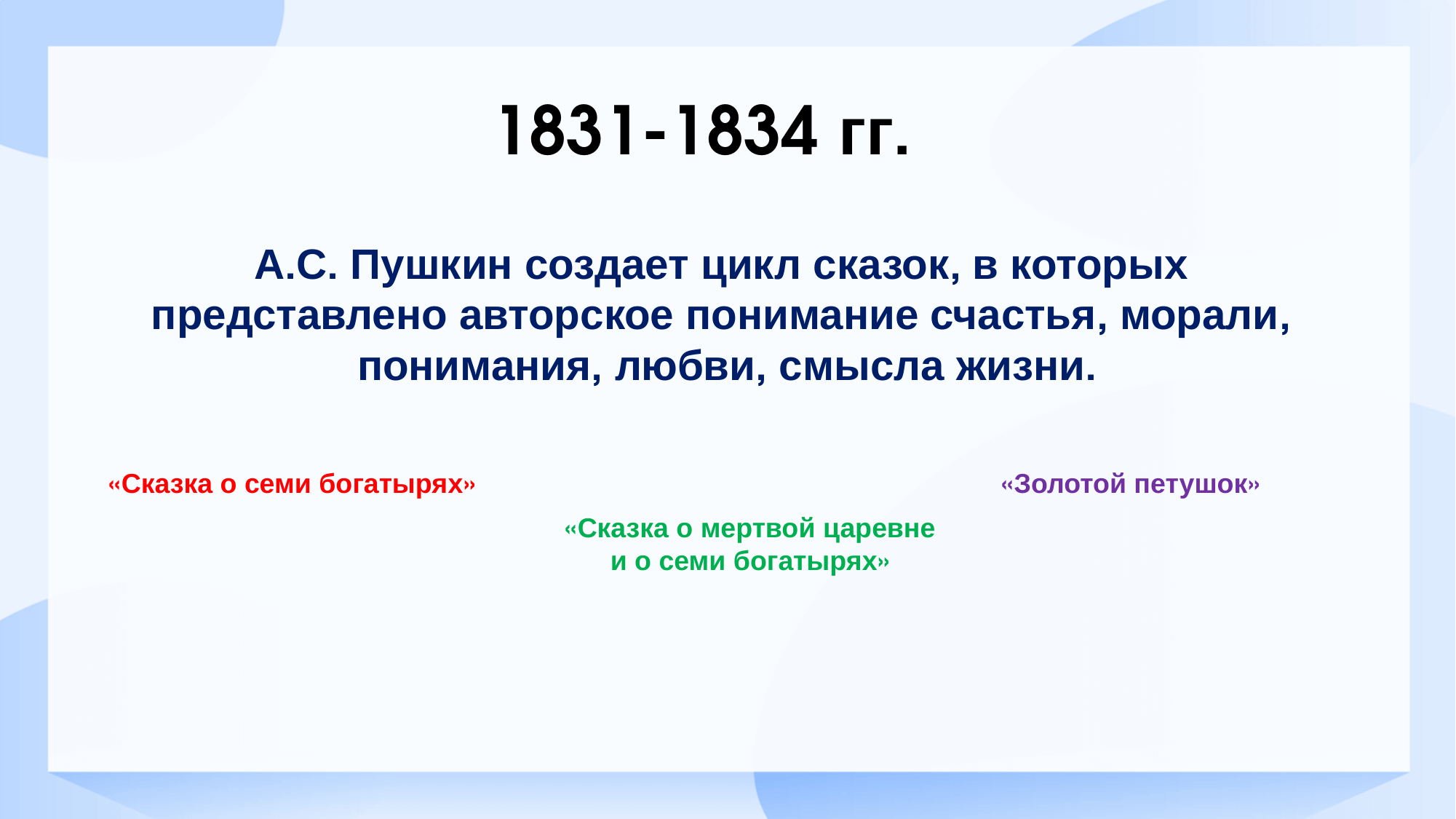

1831-1834 гг.
А.С. Пушкин создает цикл сказок, в которых
представлено авторское понимание счастья, морали,
понимания, любви, смысла жизни.
«Сказка о семи богатырях»
«Золотой петушок»
«Сказка о мертвой царевне и о семи богатырях»